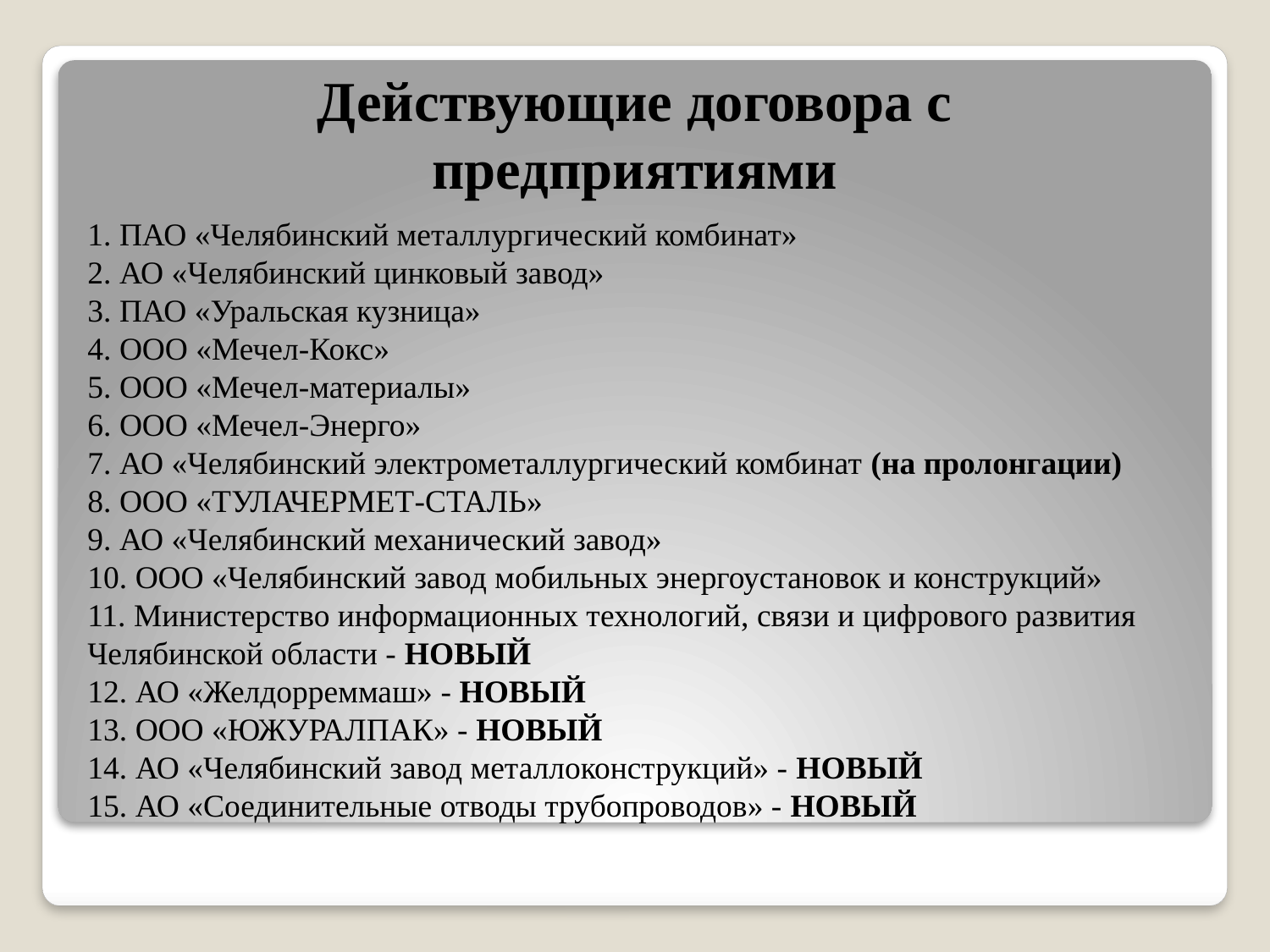

Действующие договора с предприятиями
1. ПАО «Челябинский металлургический комбинат»
2. АО «Челябинский цинковый завод»
3. ПАО «Уральская кузница»
4. ООО «Мечел-Кокс»
5. ООО «Мечел-материалы»
6. ООО «Мечел-Энерго»
7. АО «Челябинский электрометаллургический комбинат (на пролонгации)
8. ООО «ТУЛАЧЕРМЕТ-СТАЛЬ»
9. АО «Челябинский механический завод»
10. ООО «Челябинский завод мобильных энергоустановок и конструкций»
11. Министерство информационных технологий, связи и цифрового развития Челябинской области - НОВЫЙ
12. АО «Желдорреммаш» - НОВЫЙ
13. ООО «ЮЖУРАЛПАК» - НОВЫЙ
14. АО «Челябинский завод металлоконструкций» - НОВЫЙ
15. АО «Соединительные отводы трубопроводов» - НОВЫЙ